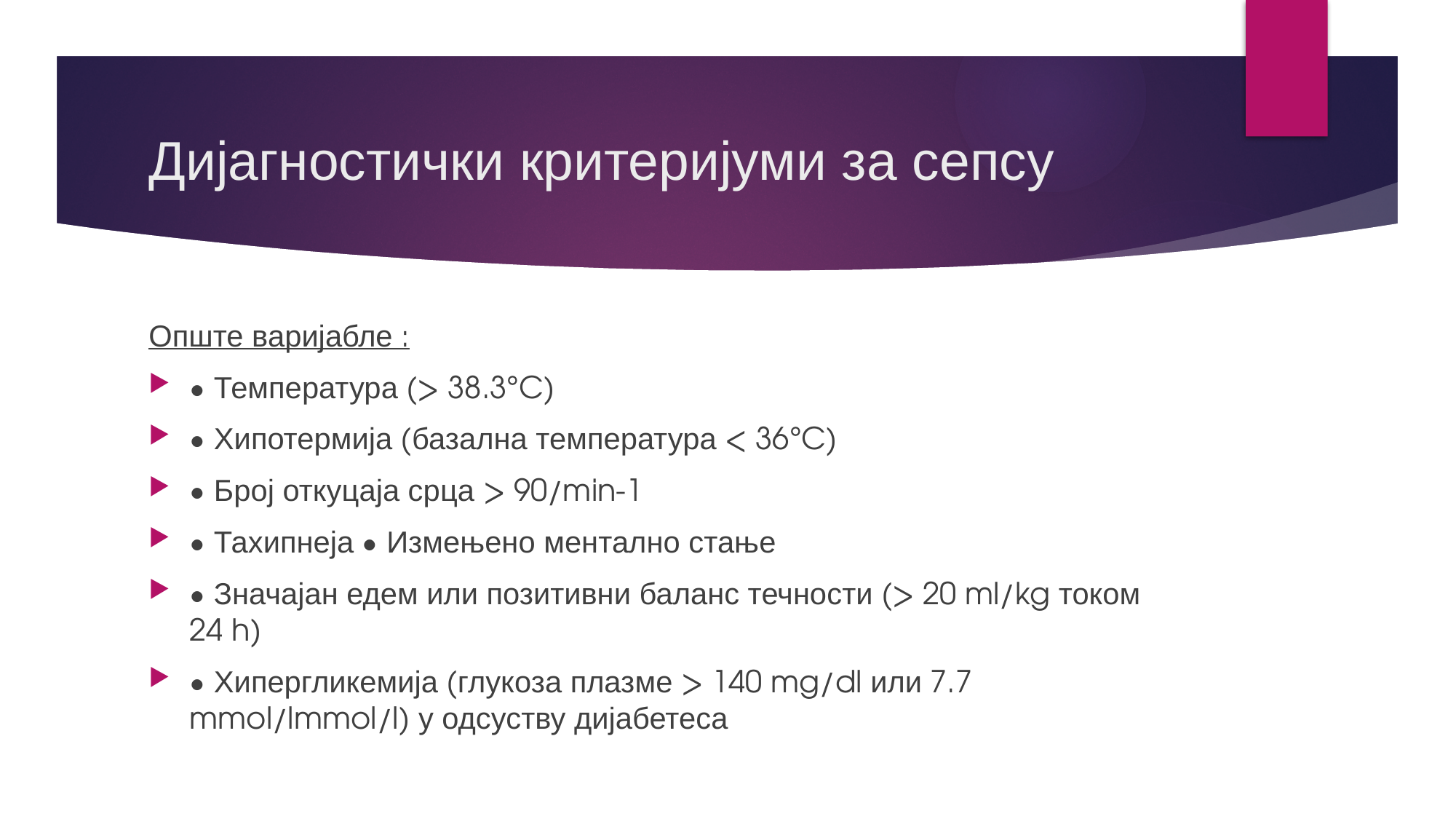

# Дијагностички критеријуми за сепсу
Опште варијабле :
• Температура (> 38.3°C)
• Хипотермија (базална температура < 36°C)
• Број откуцаја срца > 90/min-1
• Тахипнеја • Измењено ментално стање
• Значајан едем или позитивни баланс течности (> 20 ml/kg током 24 h)
• Хипергликемија (глукоза плазме > 140 mg/dl или 7.7 mmol/lmmol/l) у одсуству дијабетеса